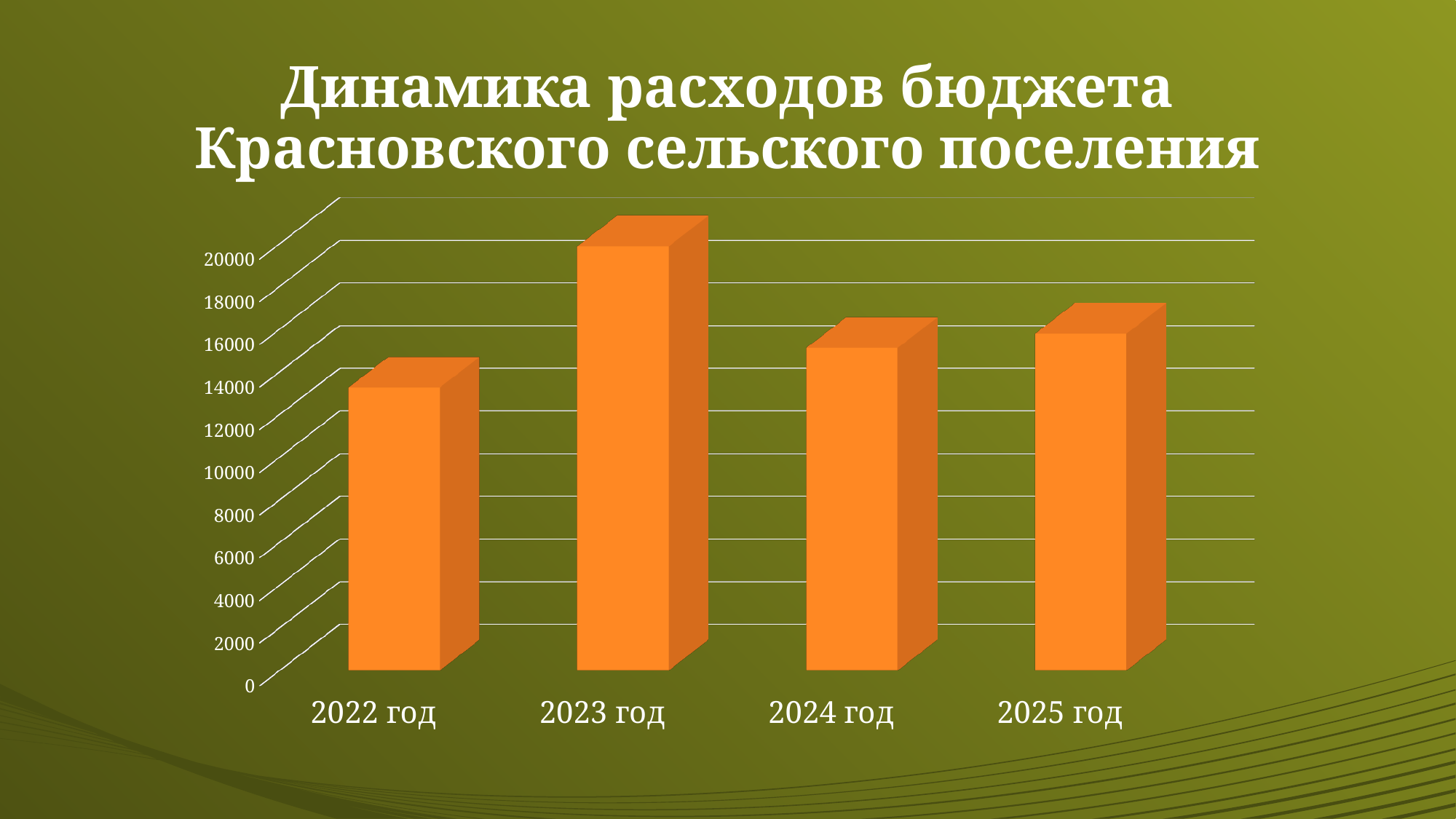

# Динамика расходов бюджета Красновского сельского поселения

[unsupported chart]